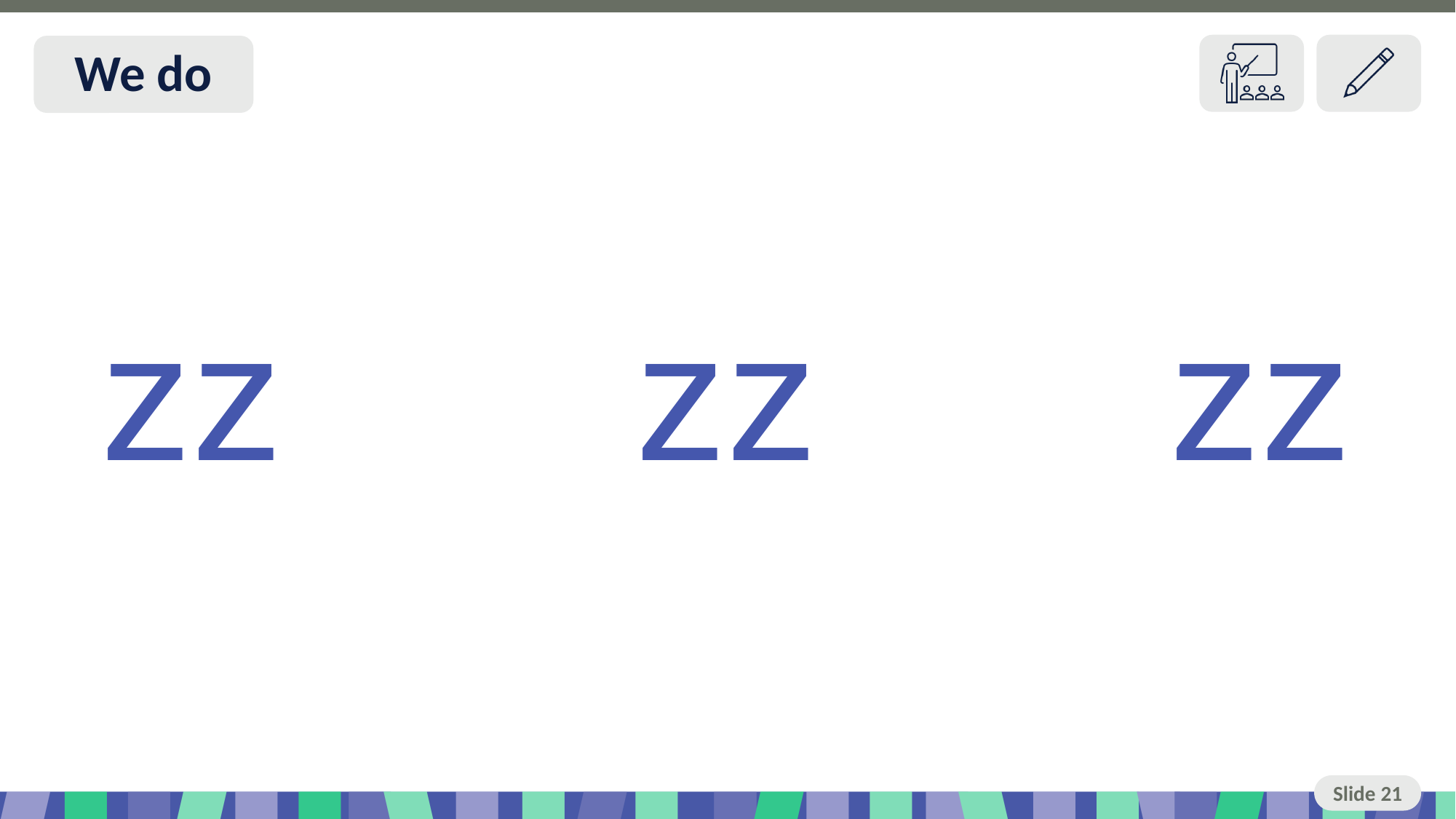

# Slide 21 We do
zz       zz       zz